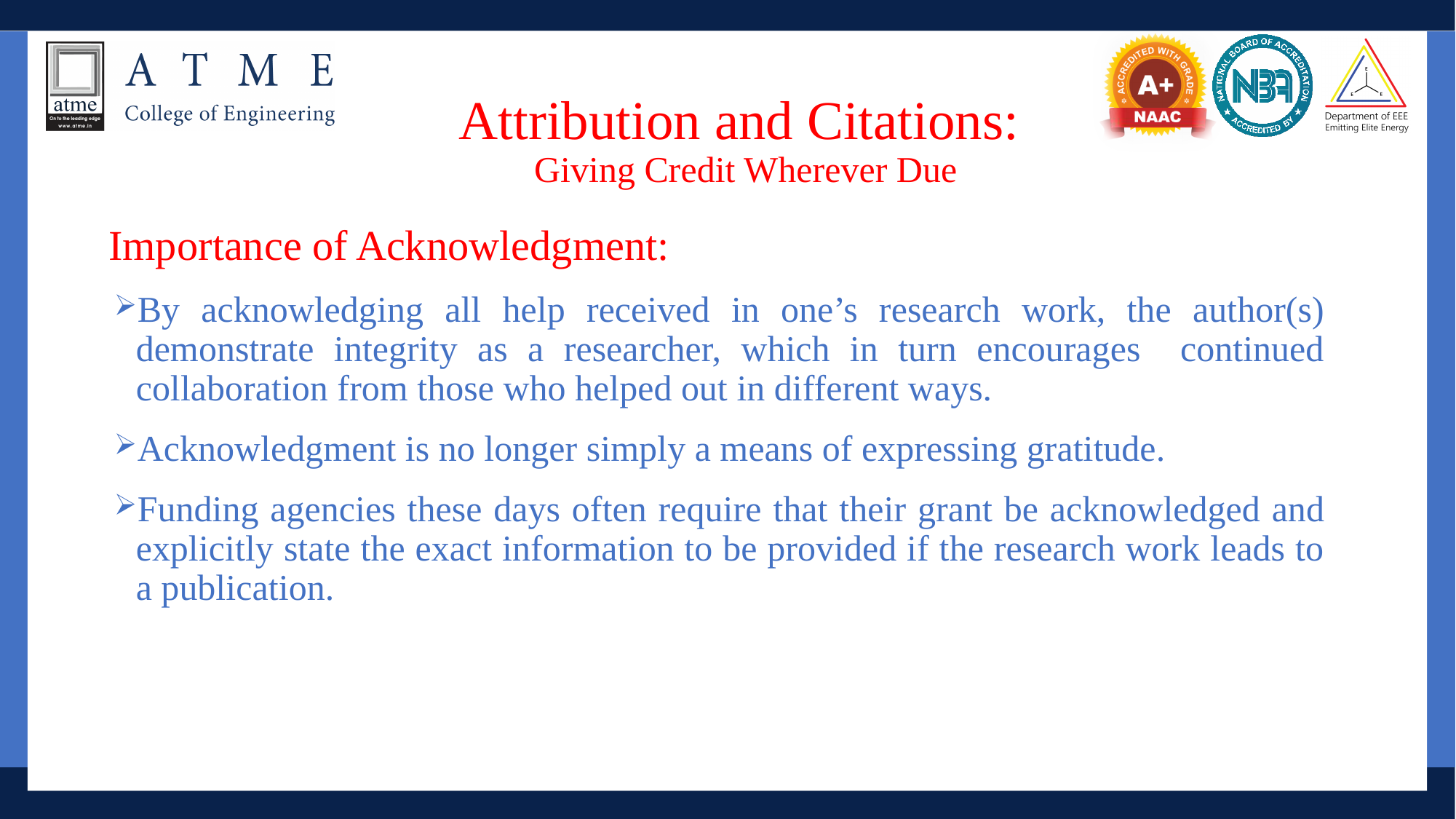

# Attribution and Citations: Giving Credit Wherever Due
Importance of Acknowledgment:
By acknowledging all help received in one’s research work, the author(s) demonstrate integrity as a researcher, which in turn encourages  continued collaboration from those who helped out in different ways.
Acknowledgment is no longer simply a means of expressing gratitude.
Funding agencies these days often require that their grant be acknowledged and explicitly state the exact information to be provided if the research work leads to a publication.